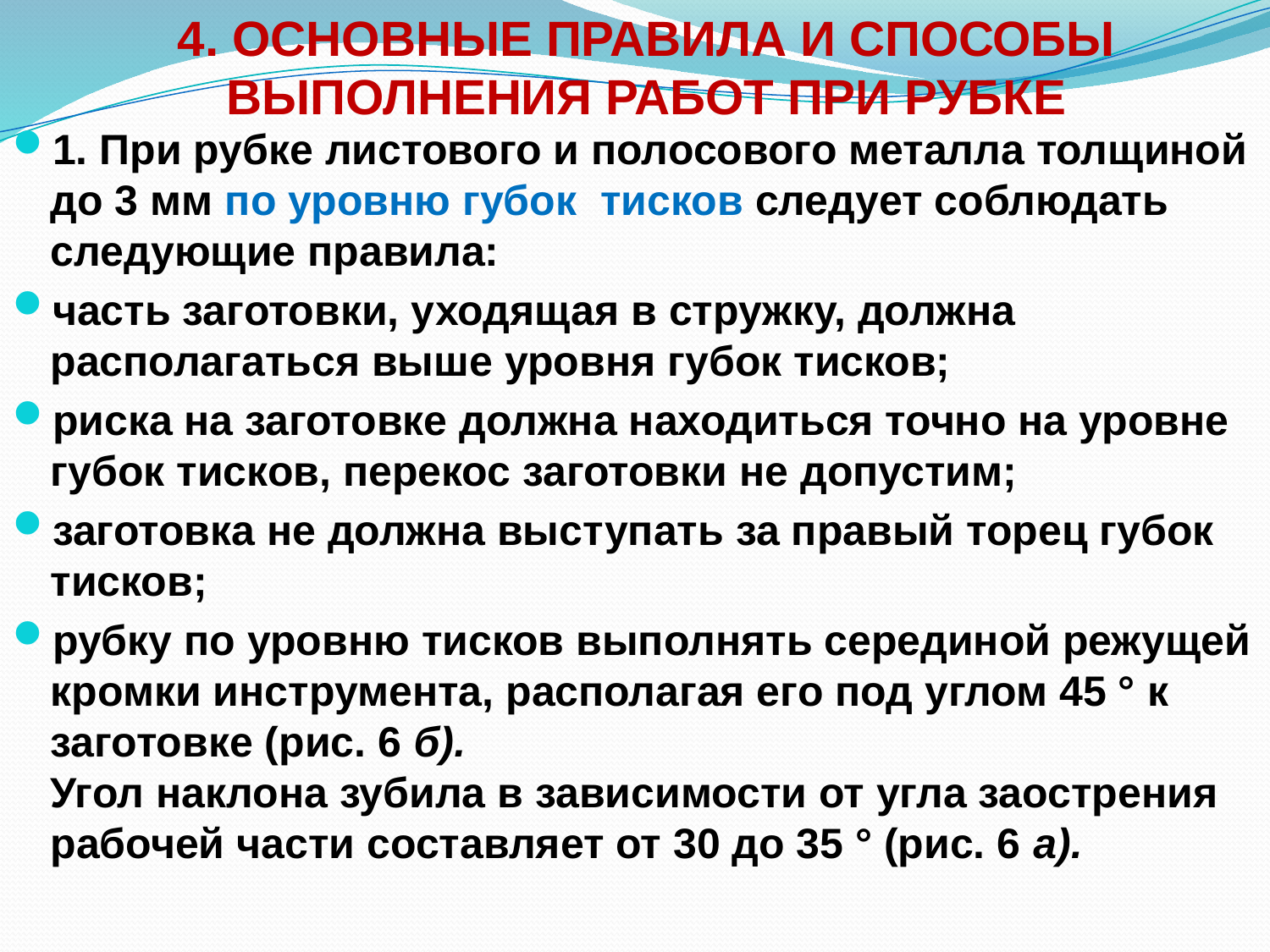

# 4. ОСНОВНЫЕ ПРАВИЛА И СПОСОБЫ ВЫПОЛНЕНИЯ РАБОТ ПРИ РУБКЕ
1. При рубке листового и полосового металла толщиной до 3 мм по уровню губок  тисков следует соблюдать следующие правила:
часть заготовки, уходящая в стружку, должна располагаться выше уровня губок тисков;
риска на заготовке должна находиться точно на уровне губок тисков, перекос заготовки не допустим;
заготовка не должна выступать за правый торец губок тисков;
рубку по уровню тисков выполнять серединой режущей кромки инструмента, располагая его под углом 45 ° к заготовке (рис. 6 б).
Угол наклона зубила в зависимости от угла заострения рабочей части составляет от 30 до 35 ° (рис. 6 а).